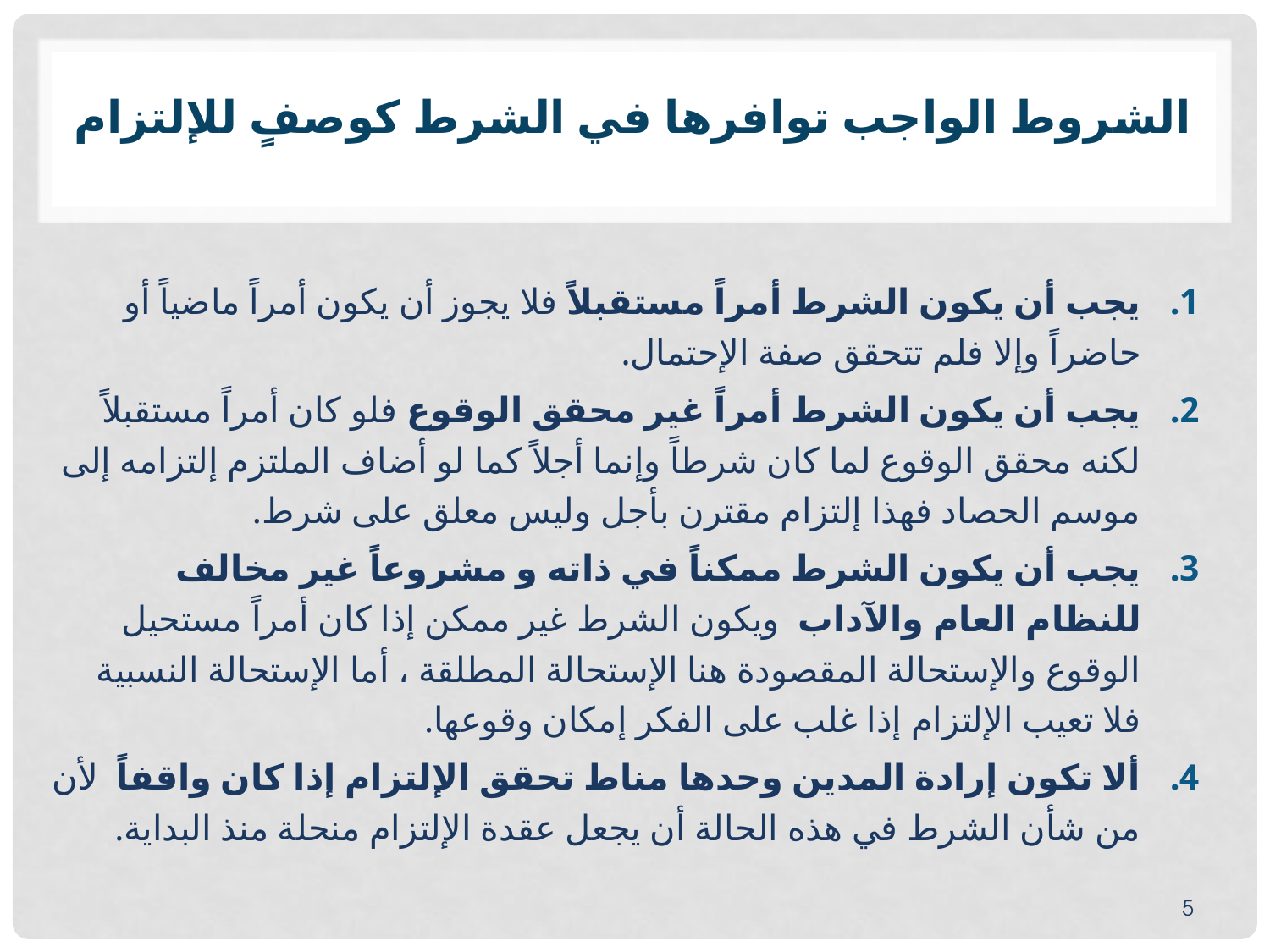

# الشروط الواجب توافرها في الشرط كوصفٍ للإلتزام
يجب أن يكون الشرط أمراً مستقبلاً فلا يجوز أن يكون أمراً ماضياً أو حاضراً وإلا فلم تتحقق صفة الإحتمال.
يجب أن يكون الشرط أمراً غير محقق الوقوع فلو كان أمراً مستقبلاً لكنه محقق الوقوع لما كان شرطاً وإنما أجلاً كما لو أضاف الملتزم إلتزامه إلى موسم الحصاد فهذا إلتزام مقترن بأجل وليس معلق على شرط.
يجب أن يكون الشرط ممكناً في ذاته و مشروعاً غير مخالف للنظام العام والآداب  ويكون الشرط غير ممكن إذا كان أمراً مستحيل الوقوع والإستحالة المقصودة هنا الإستحالة المطلقة ، أما الإستحالة النسبية فلا تعيب الإلتزام إذا غلب على الفكر إمكان وقوعها.
ألا تكون إرادة المدين وحدها مناط تحقق الإلتزام إذا كان واقفاً  لأن من شأن الشرط في هذه الحالة أن يجعل عقدة الإلتزام منحلة منذ البداية.

5